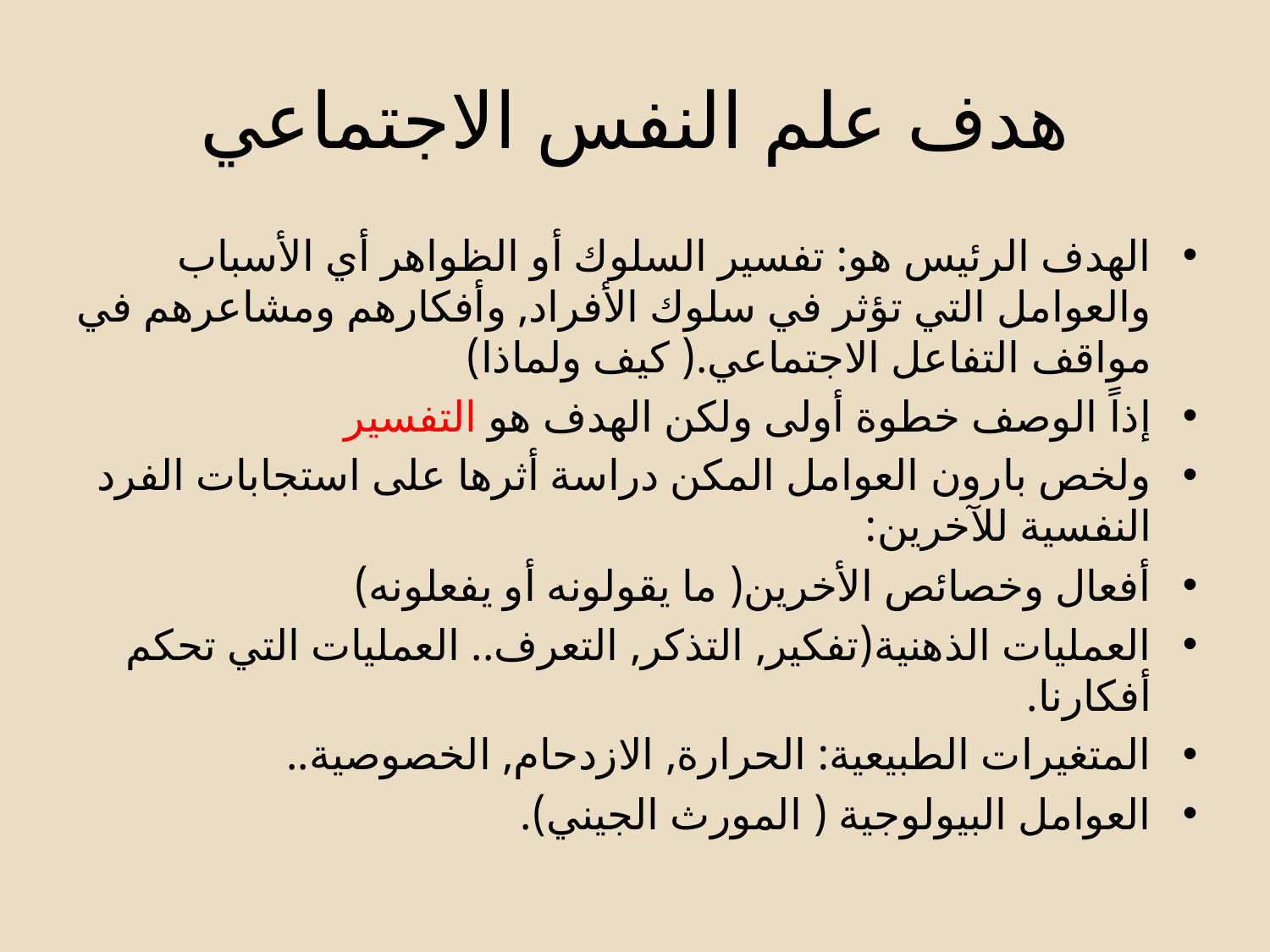

# هدف علم النفس الاجتماعي
الهدف الرئيس هو: تفسير السلوك أو الظواهر أي الأسباب والعوامل التي تؤثر في سلوك الأفراد, وأفكارهم ومشاعرهم في مواقف التفاعل الاجتماعي.( كيف ولماذا)
إذاً الوصف خطوة أولى ولكن الهدف هو التفسير
ولخص بارون العوامل المكن دراسة أثرها على استجابات الفرد النفسية للآخرين:
أفعال وخصائص الأخرين( ما يقولونه أو يفعلونه)
العمليات الذهنية(تفكير, التذكر, التعرف.. العمليات التي تحكم أفكارنا.
المتغيرات الطبيعية: الحرارة, الازدحام, الخصوصية..
العوامل البيولوجية ( المورث الجيني).